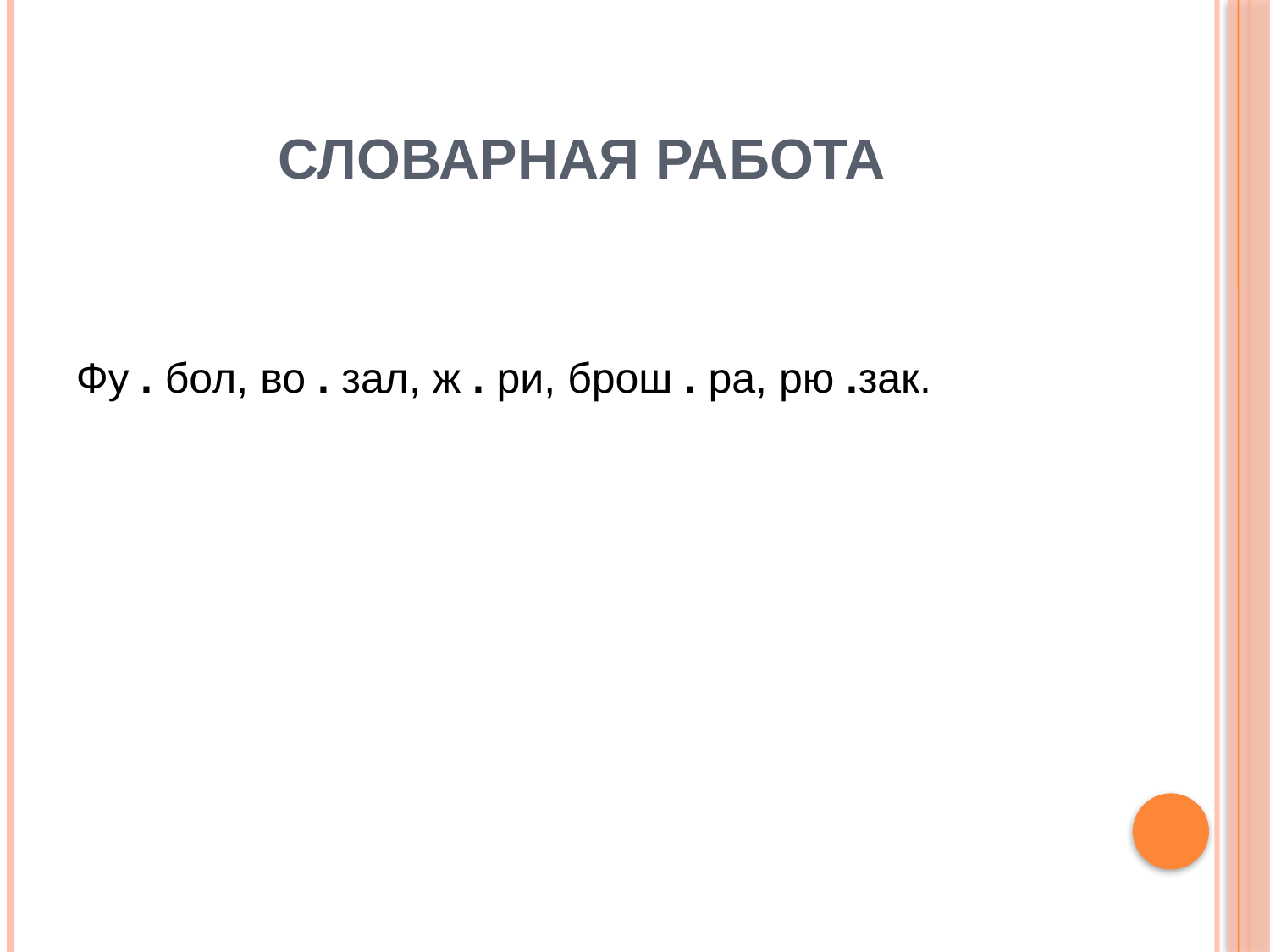

# Словарная работа

Фу . бол, во . зал, ж . ри, брош . ра, рю .зак.